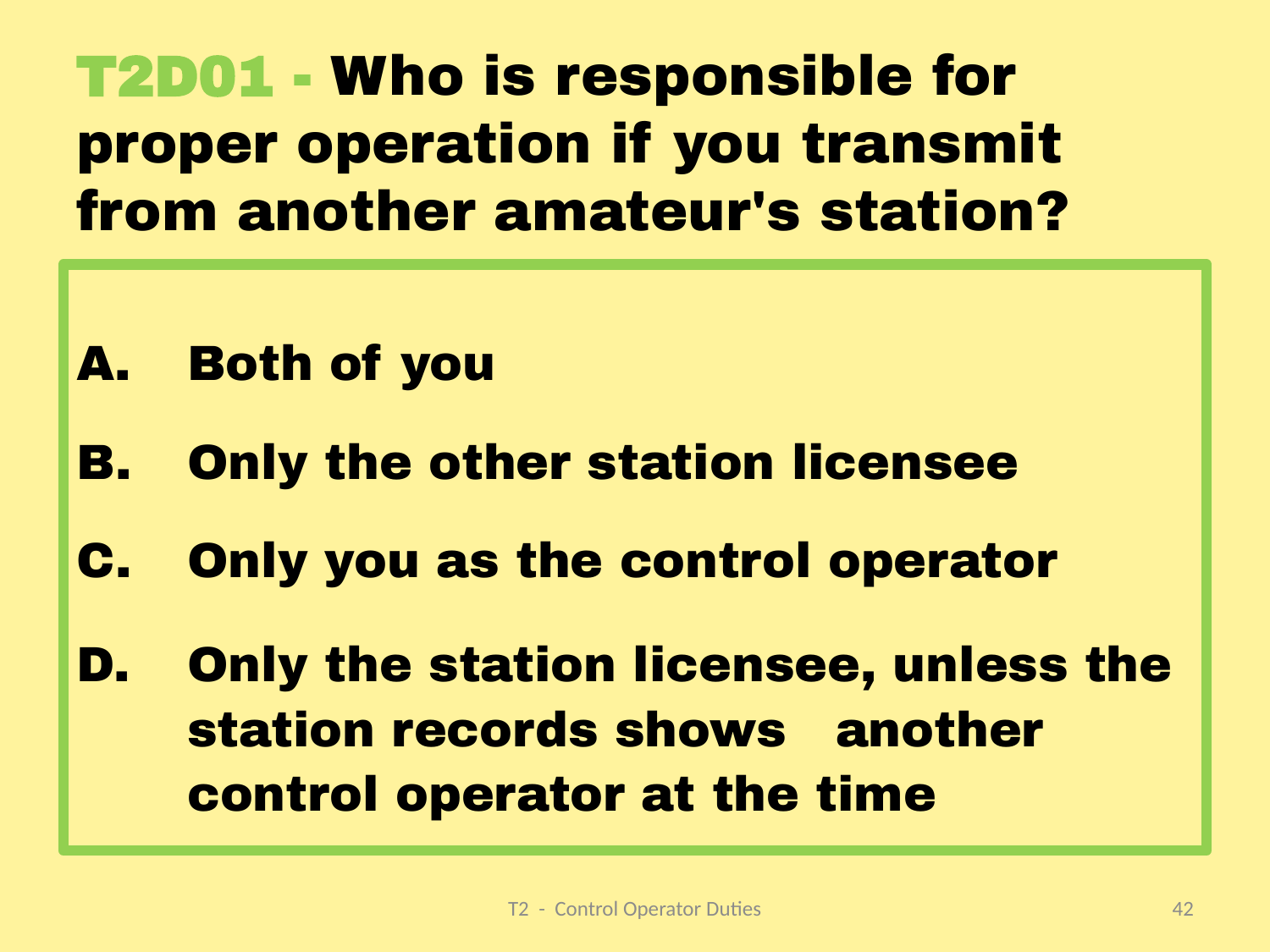

# T2D01 - Who is responsible for proper operation if you transmit from another amateur's station?

Both of you
Only the other station licensee
Only you as the control operator

Only the station licensee, unless the station records shows   another control operator at the time

T2  -  Control Operator Duties
42